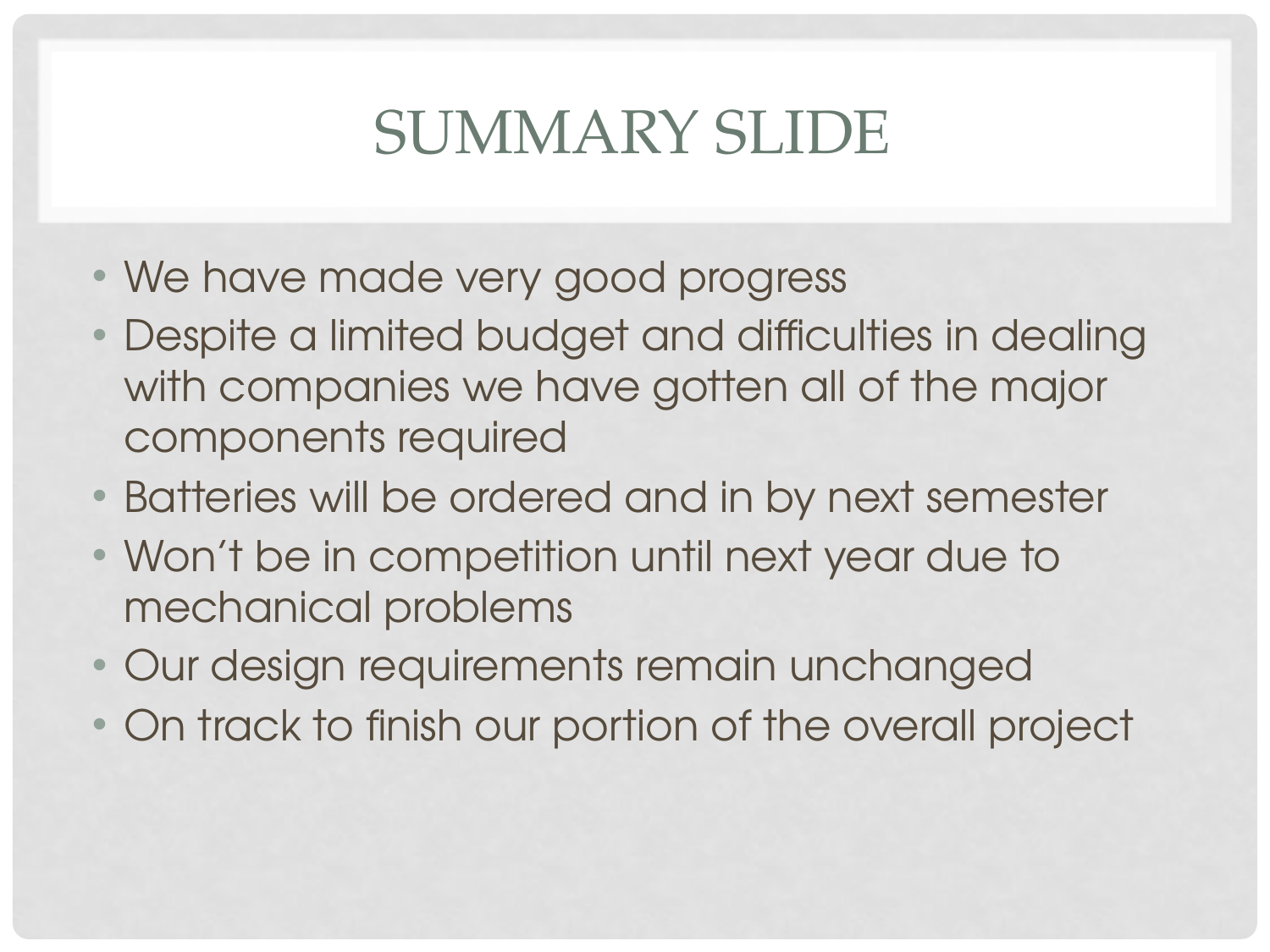

# Summary Slide
We have made very good progress
Despite a limited budget and difficulties in dealing with companies we have gotten all of the major components required
Batteries will be ordered and in by next semester
Won’t be in competition until next year due to mechanical problems
Our design requirements remain unchanged
On track to finish our portion of the overall project